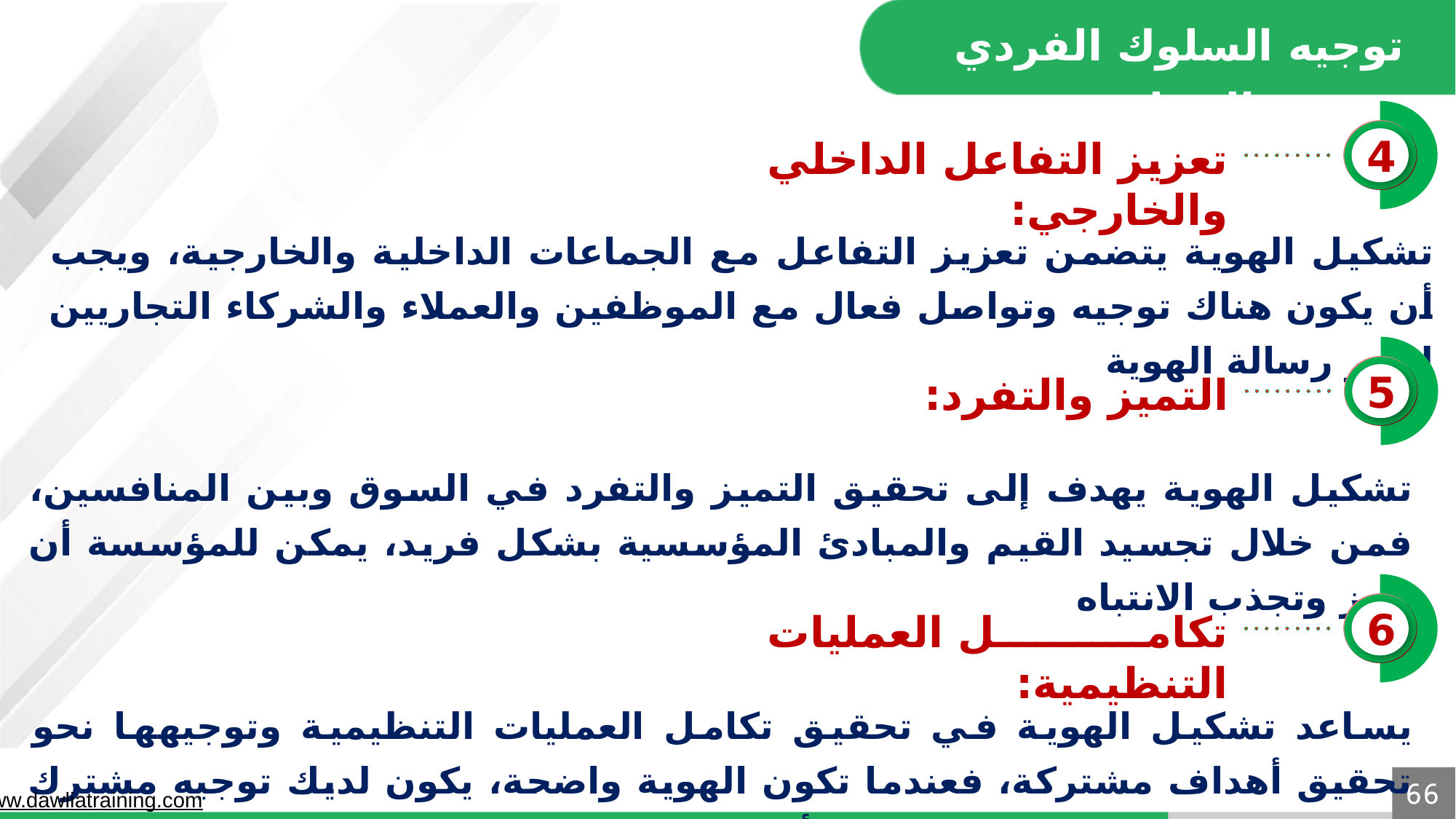

توجيه السلوك الفردي والجماعي

تعزيز التفاعل الداخلي والخارجي:
4
تشكيل الهوية يتضمن تعزيز التفاعل مع الجماعات الداخلية والخارجية، ويجب أن يكون هناك توجيه وتواصل فعال مع الموظفين والعملاء والشركاء التجاريين لنشر رسالة الهوية

التميز والتفرد:
5
تشكيل الهوية يهدف إلى تحقيق التميز والتفرد في السوق وبين المنافسين، فمن خلال تجسيد القيم والمبادئ المؤسسية بشكل فريد، يمكن للمؤسسة أن تبرز وتجذب الانتباه

تكامل العمليات التنظيمية:
6
يساعد تشكيل الهوية في تحقيق تكامل العمليات التنظيمية وتوجيهها نحو تحقيق أهداف مشتركة، فعندما تكون الهوية واضحة، يكون لديك توجيه مشترك يوجه الجميع نحو تحقيق الرؤية والأهداف
66
www.dawliatraining.com